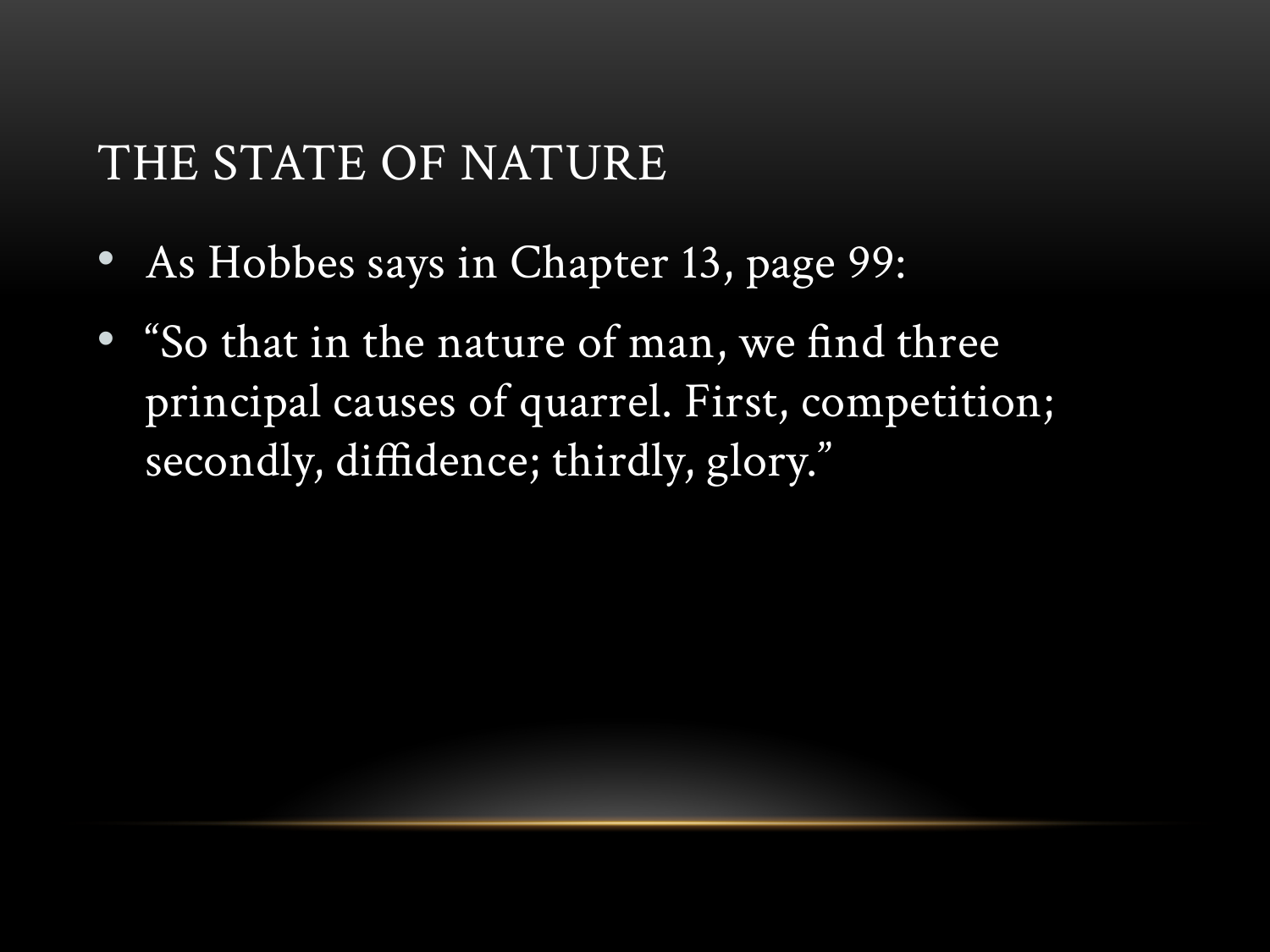

# The state of nature
As Hobbes says in Chapter 13, page 99:
“So that in the nature of man, we find three principal causes of quarrel. First, competition; secondly, diffidence; thirdly, glory.”